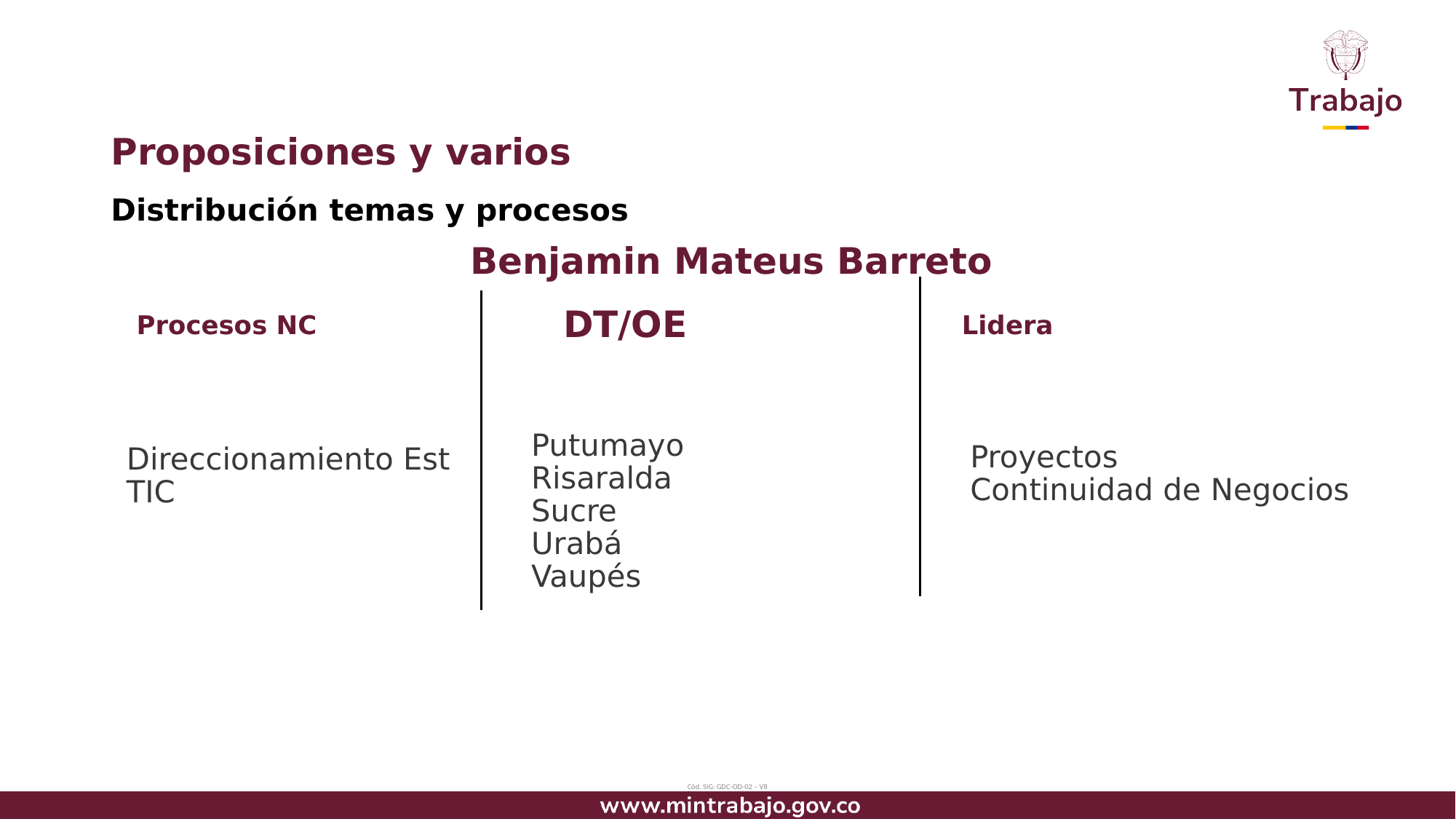

# Proposiciones y varios
Distribución temas y procesos
Benjamin Mateus Barreto

Procesos NC

Lidera
DT/OE
Proyectos
Continuidad de Negocios
Putumayo
Risaralda
Sucre
Urabá
Vaupés
Direccionamiento Est
TIC
Cód. SIG: GDC-OD-02 – V8